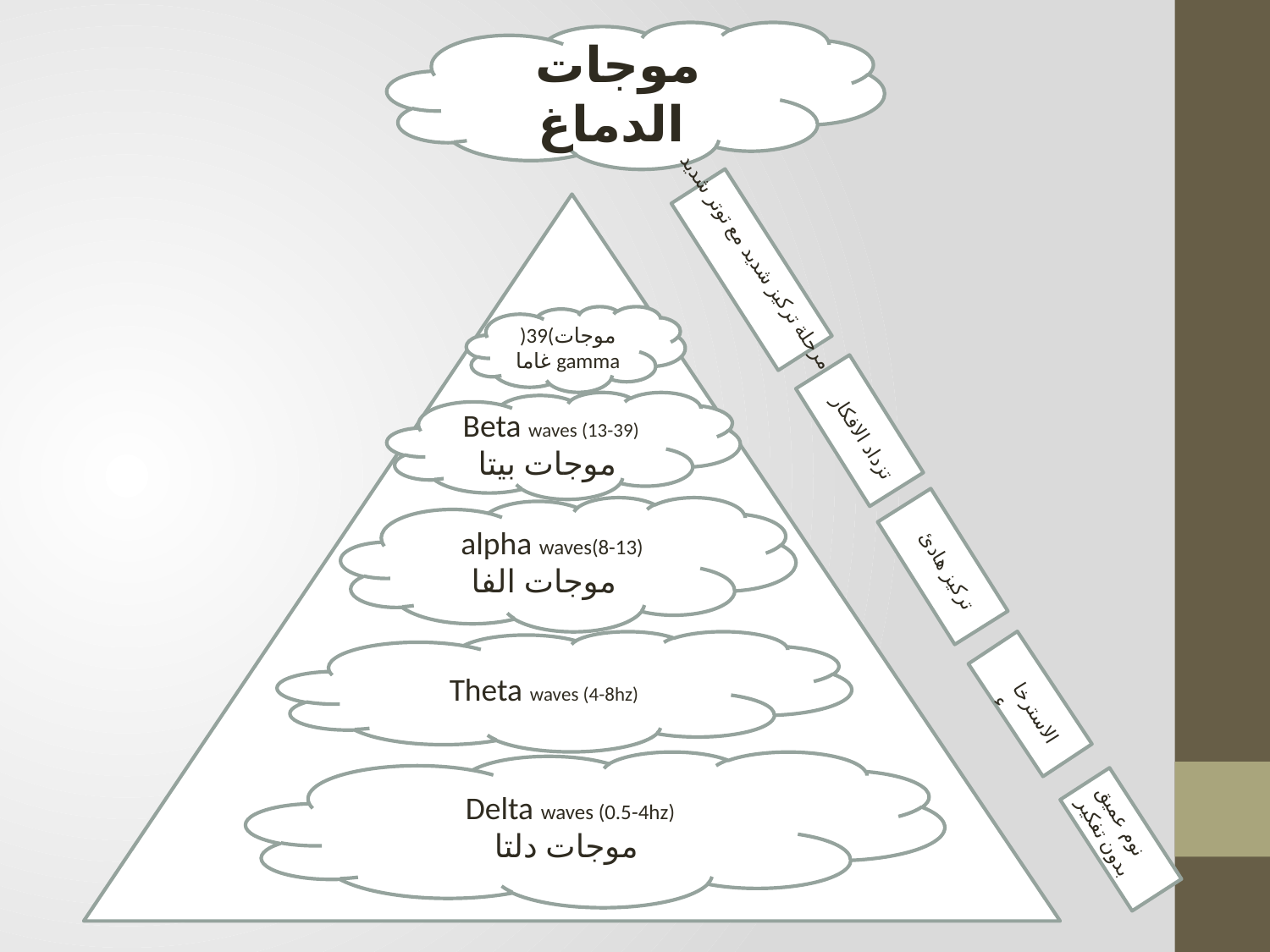

موجات الدماغ

مرحلة تركيز شديد مع توتر شديد
)39(موجات غاما gamma

Beta waves (13-39)
موجات بيتا
تزداد الافكار

alpha waves(8-13)
موجات الفا

تركيز هادئ
Theta waves (4-8hz)

الاسترخاء
Delta waves (0.5-4hz)
موجات دلتا

نوم عميق بدون تفكير